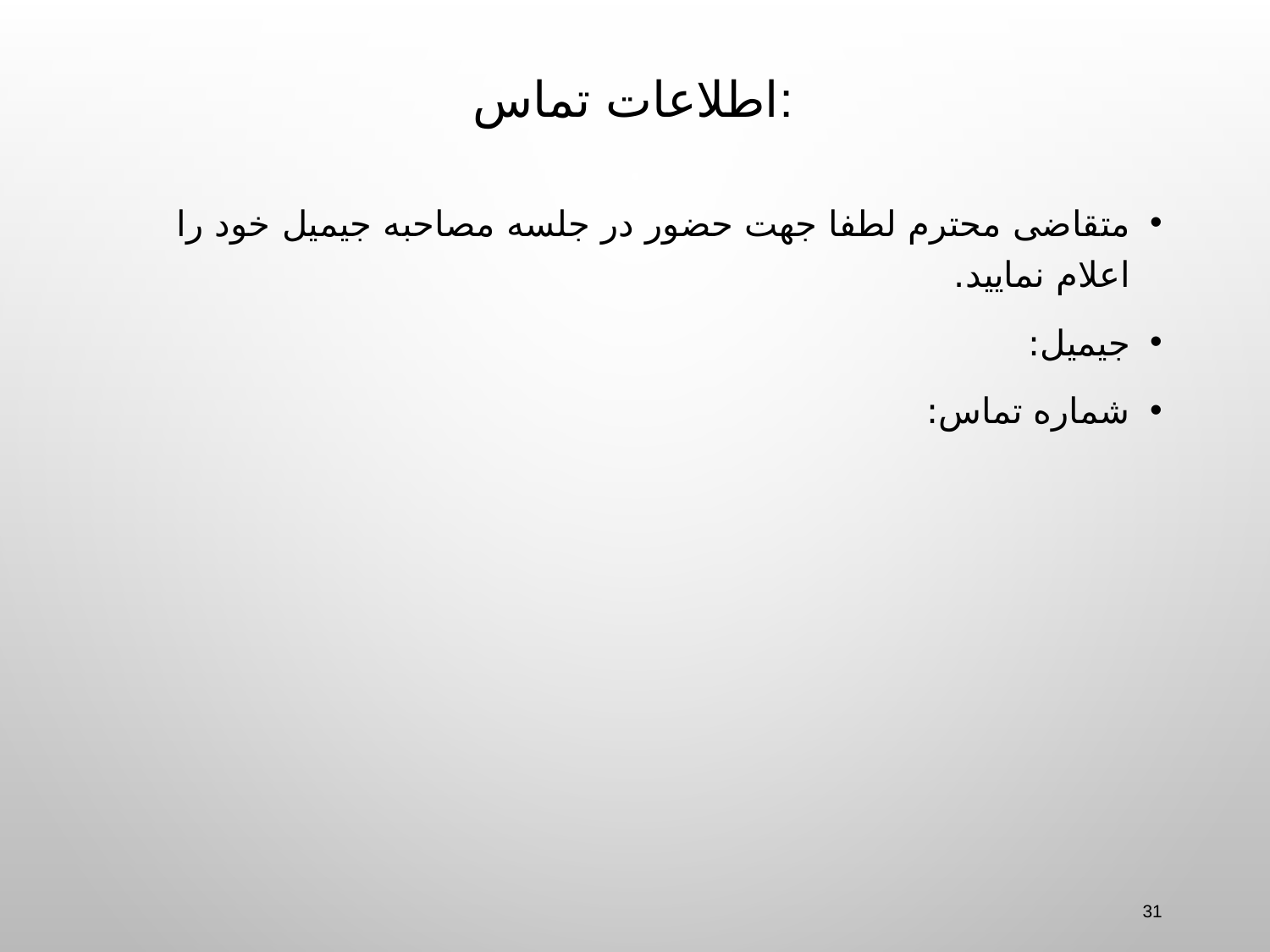

# اطلاعات تماس:
متقاضی محترم لطفا جهت حضور در جلسه مصاحبه جیمیل خود را اعلام نمایید.
جیمیل:
شماره تماس:
31